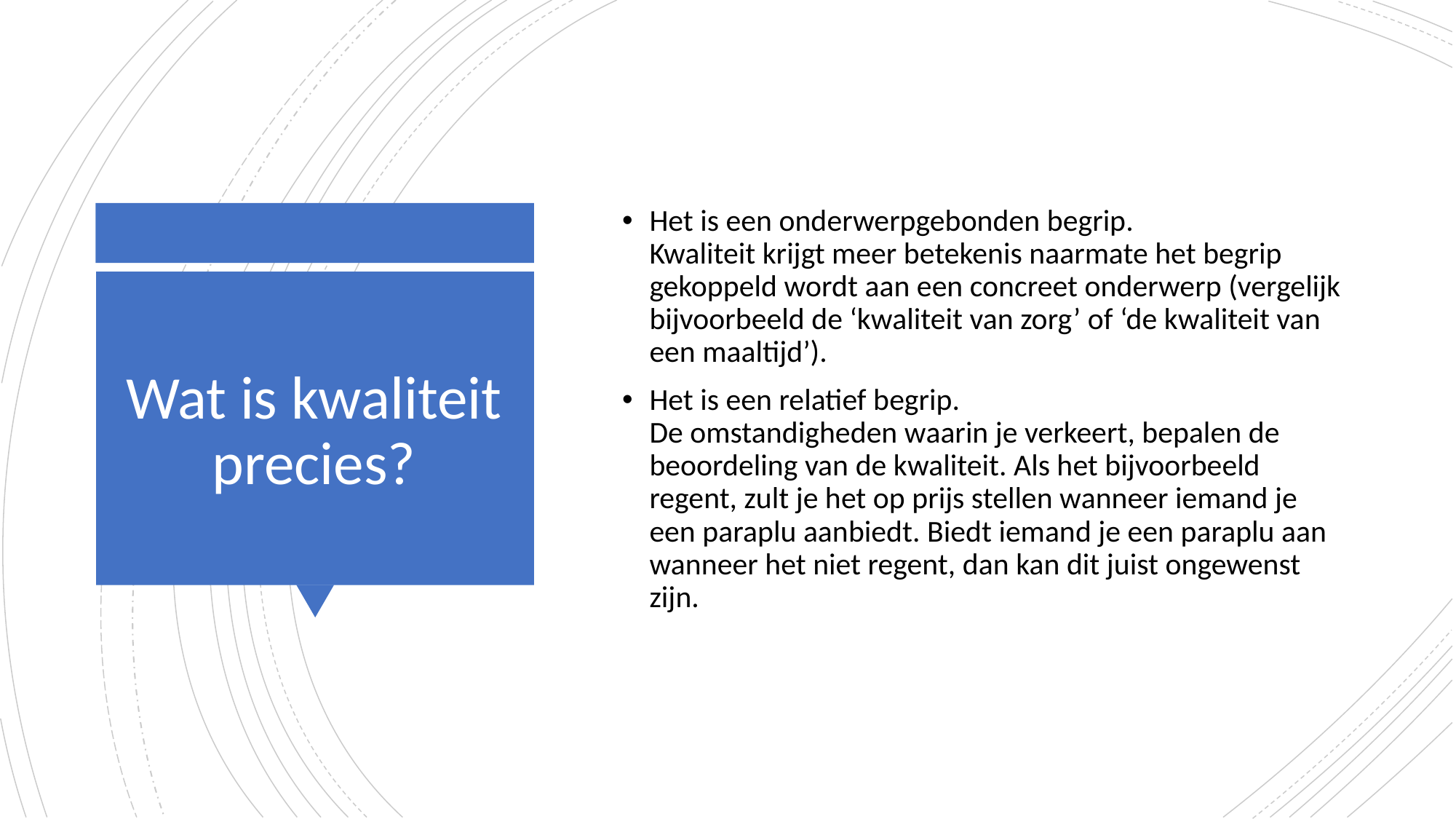

Het is een onderwerpgebonden begrip.
Kwaliteit krijgt meer betekenis naarmate het begrip gekoppeld wordt aan een concreet onderwerp (vergelijk bijvoorbeeld de ‘kwaliteit van zorg’ of ‘de kwaliteit van een maaltijd’).
Het is een relatief begrip.
De omstandigheden waarin je verkeert, bepalen de beoordeling van de kwaliteit. Als het bijvoorbeeld regent, zult je het op prijs stellen wanneer iemand je een paraplu aanbiedt. Biedt iemand je een paraplu aan wanneer het niet regent, dan kan dit juist ongewenst zijn.

# Wat is kwaliteit precies?